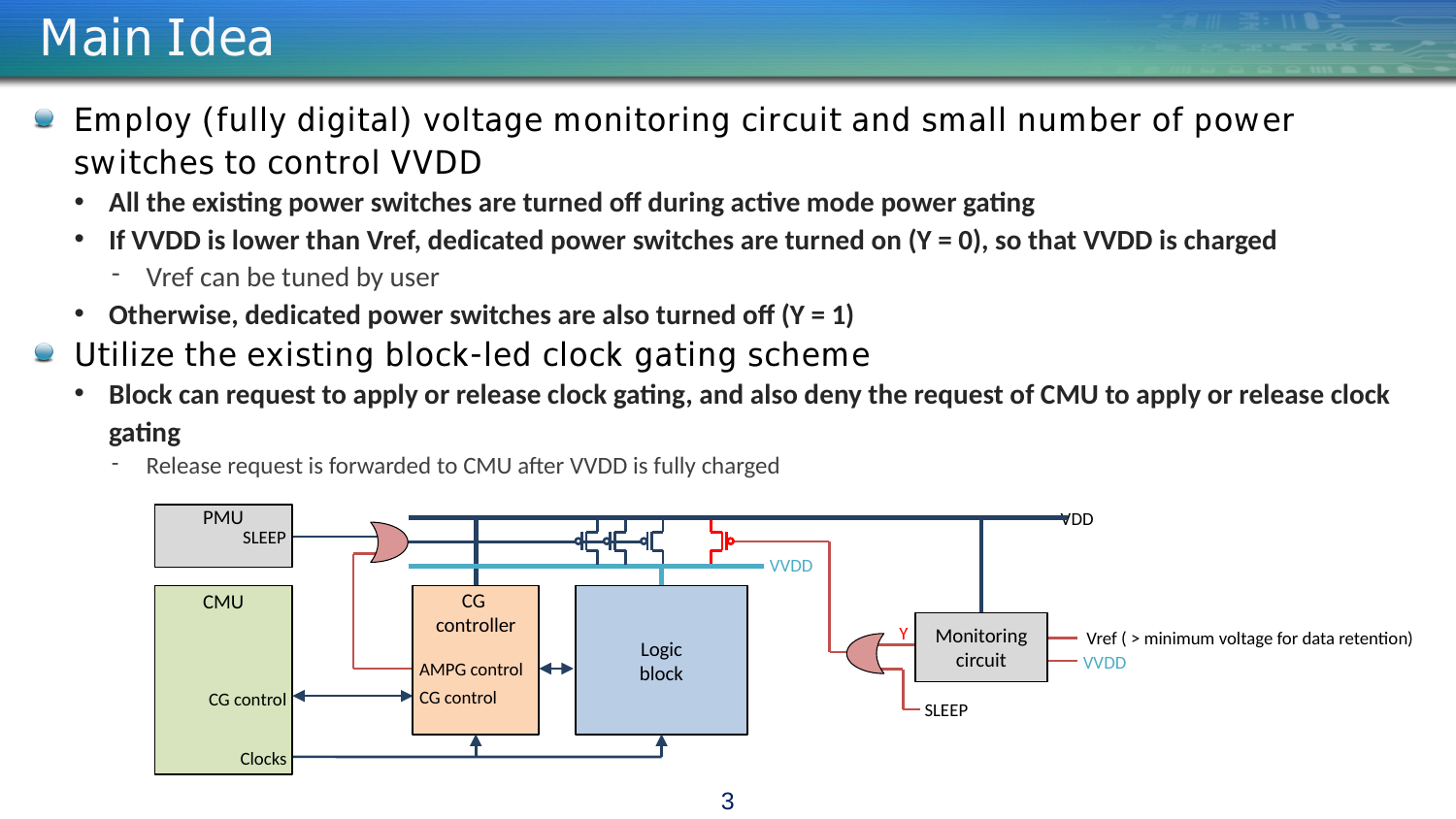

# Main Idea
Employ (fully digital) voltage monitoring circuit and small number of power switches to control VVDD
All the existing power switches are turned off during active mode power gating
If VVDD is lower than Vref, dedicated power switches are turned on (Y = 0), so that VVDD is charged
Vref can be tuned by user
Otherwise, dedicated power switches are also turned off (Y = 1)
Utilize the existing block-led clock gating scheme
Block can request to apply or release clock gating, and also deny the request of CMU to apply or release clock gating
Release request is forwarded to CMU after VVDD is fully charged

PMU
VDD

SLEEP

VVDD
CG
controller
CMU

Logic
block
Monitoring
circuit
Y
Vref ( > minimum voltage for data retention)

VVDD
AMPG control
CG control
CG control
SLEEP
Clocks
3